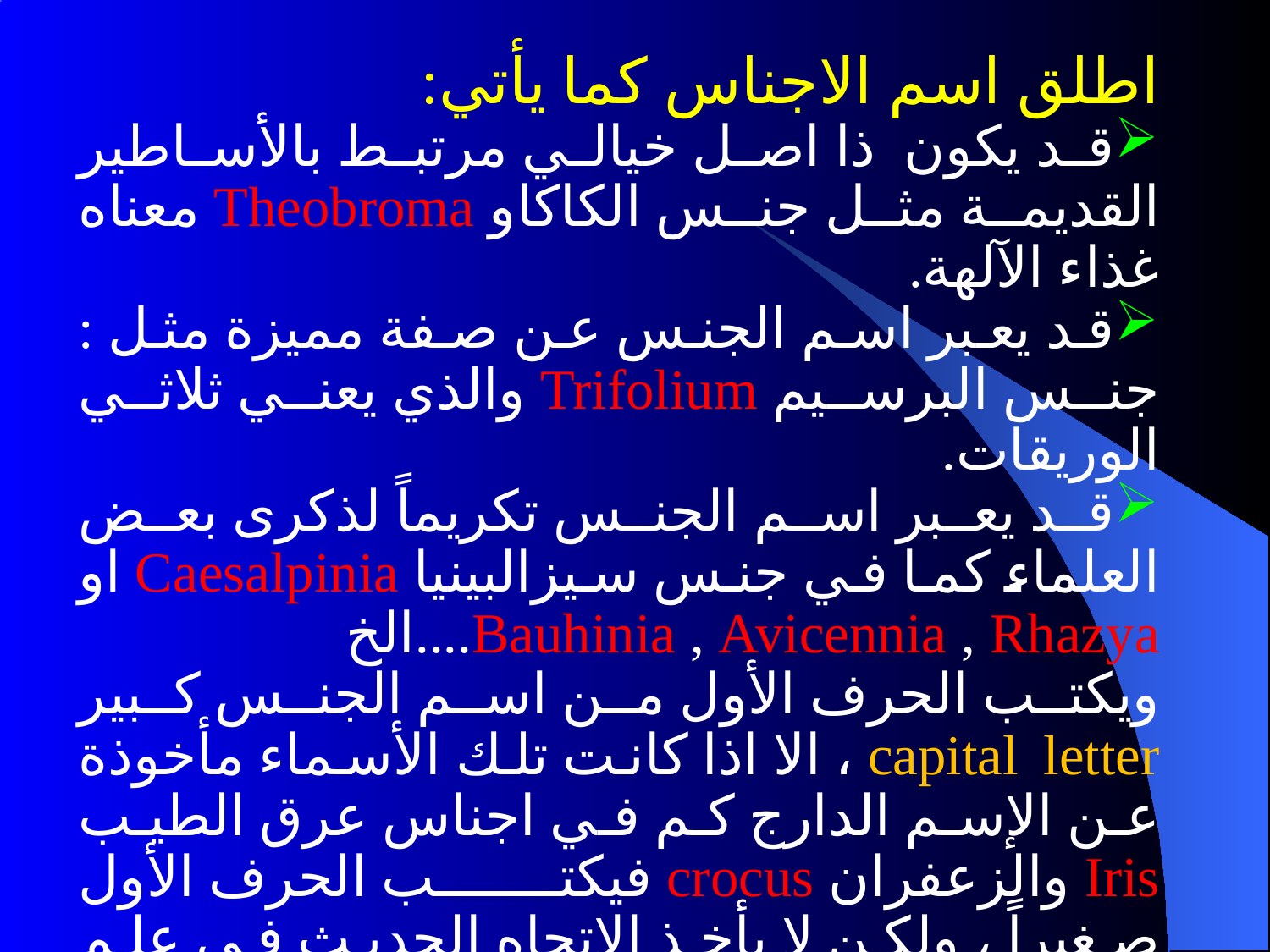

اطلق اسم الاجناس كما يأتي:
قد يكون  ذا اصل خيالي مرتبط بالأساطير القديمة مثل جنس الكاكاو Theobroma معناه غذاء الآلهة.
قد يعبر اسم الجنس عن صفة مميزة مثل : جنس البرسيم Trifolium والذي يعني ثلاثي الوريقات.
قد يعبر اسم الجنس تكريماً لذكرى بعض العلماء كما في جنس سيزالبينيا Caesalpinia او Bauhinia , Avicennia , Rhazya....الخ
ويكتب الحرف الأول من اسم الجنس كبير capital letter ، الا اذا كانت تلك الأسماء مأخوذة عن الإسم الدارج كم في اجناس عرق الطيب Iris والزعفران crocus فيكتب الحرف الأول صغيراً ، ولكن لا يأخذ الإتجاه الحديث في علم التسمية بهذا الرأي وعلى ذلك تكتب الحروف الأولى من أسماء جميع الأسماء كبيرة.